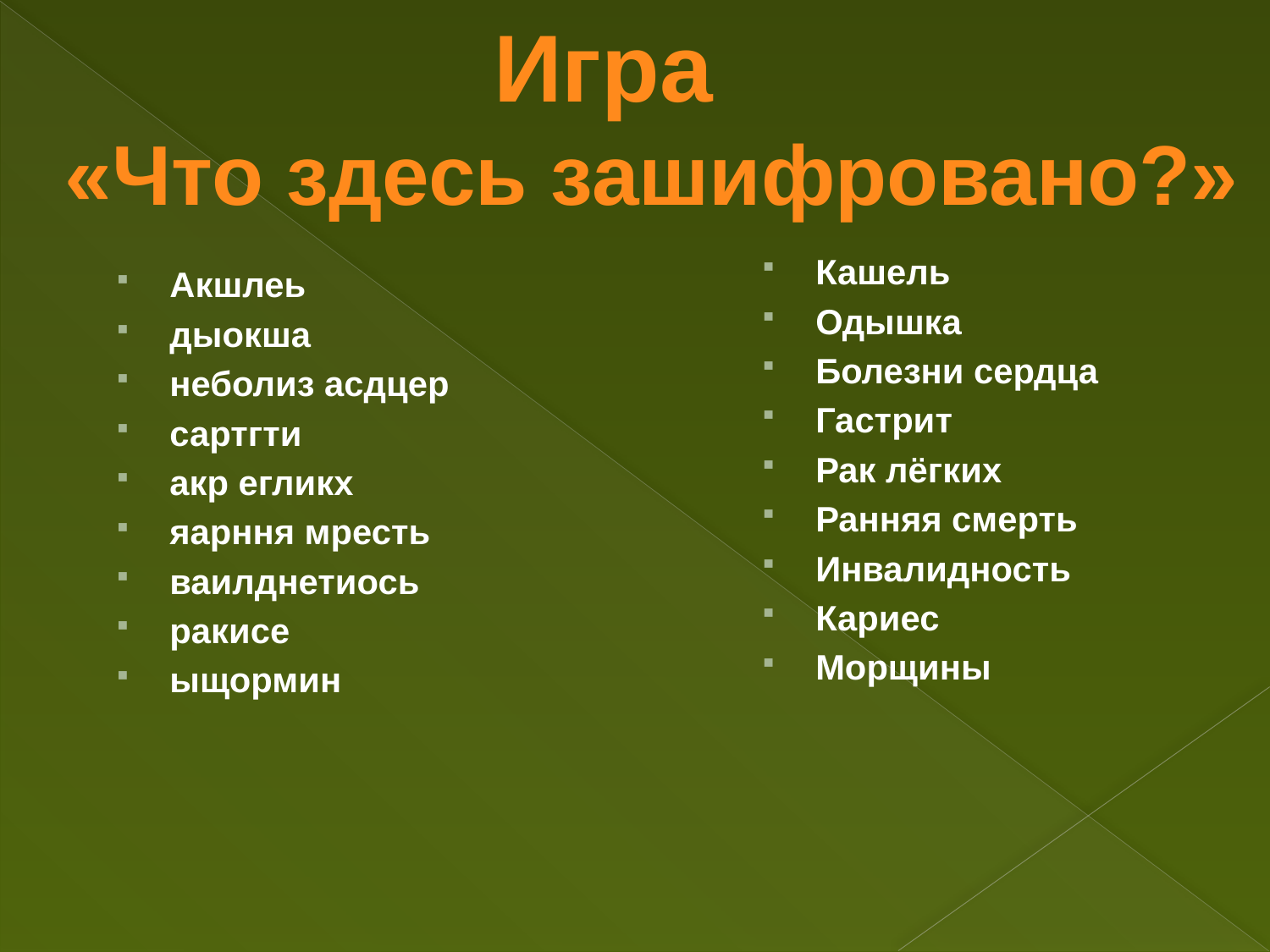

Игра
   «Что здесь зашифровано?»
Кашель
Одышка
Болезни сердца
Гастрит
Рак лёгких
Ранняя смерть
Инвалидность
Кариес
Морщины
Акшлеь
дыокша
неболиз асдцер
сартгти
акр егликх
яарння мресть
ваилднетиось
ракисе
ыщормин